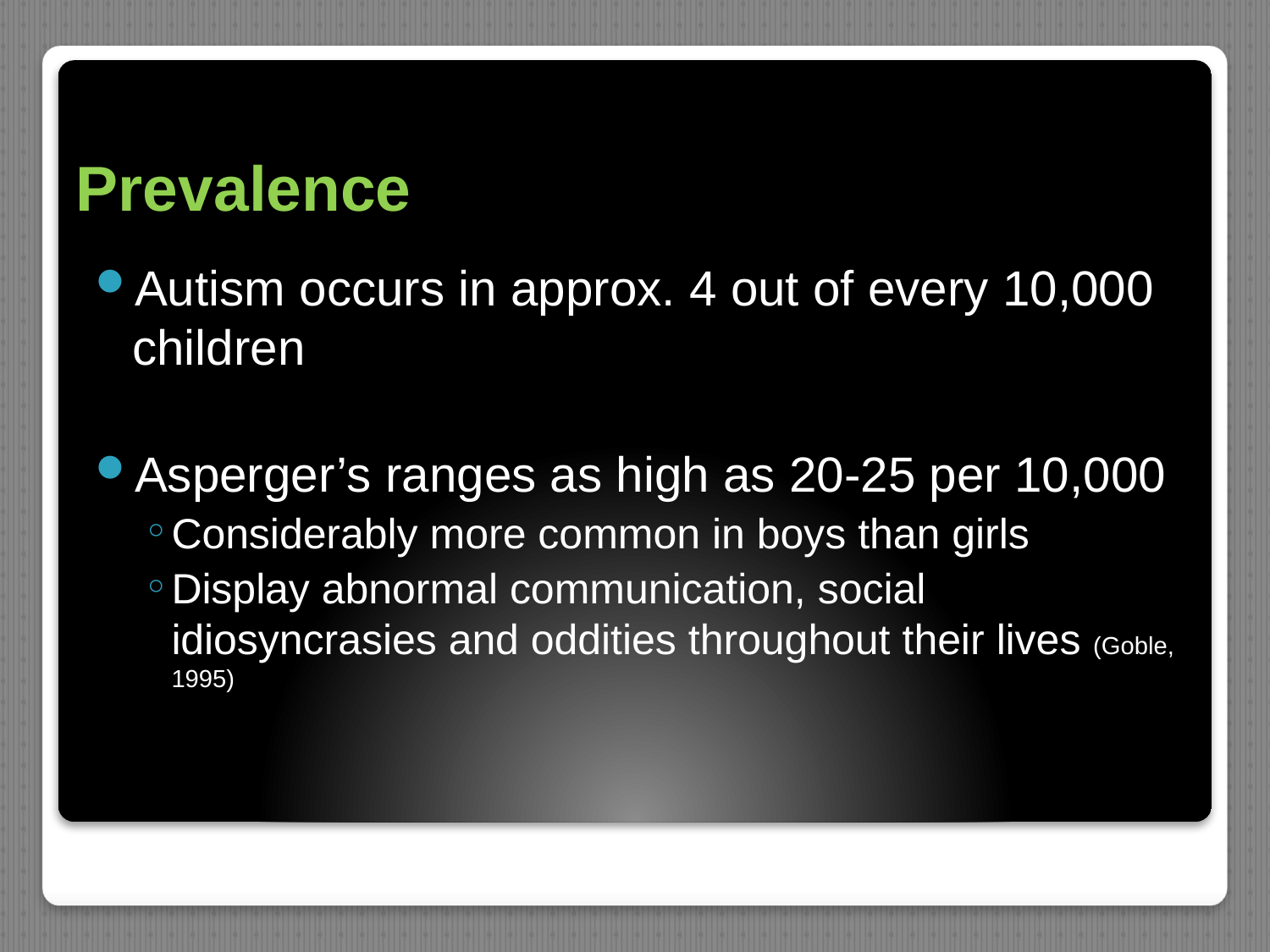

# Prevalence
Autism occurs in approx. 4 out of every 10,000 children

Asperger’s ranges as high as 20-25 per 10,000
Considerably more common in boys than girls
Display abnormal communication, social idiosyncrasies and oddities throughout their lives (Goble, 1995)